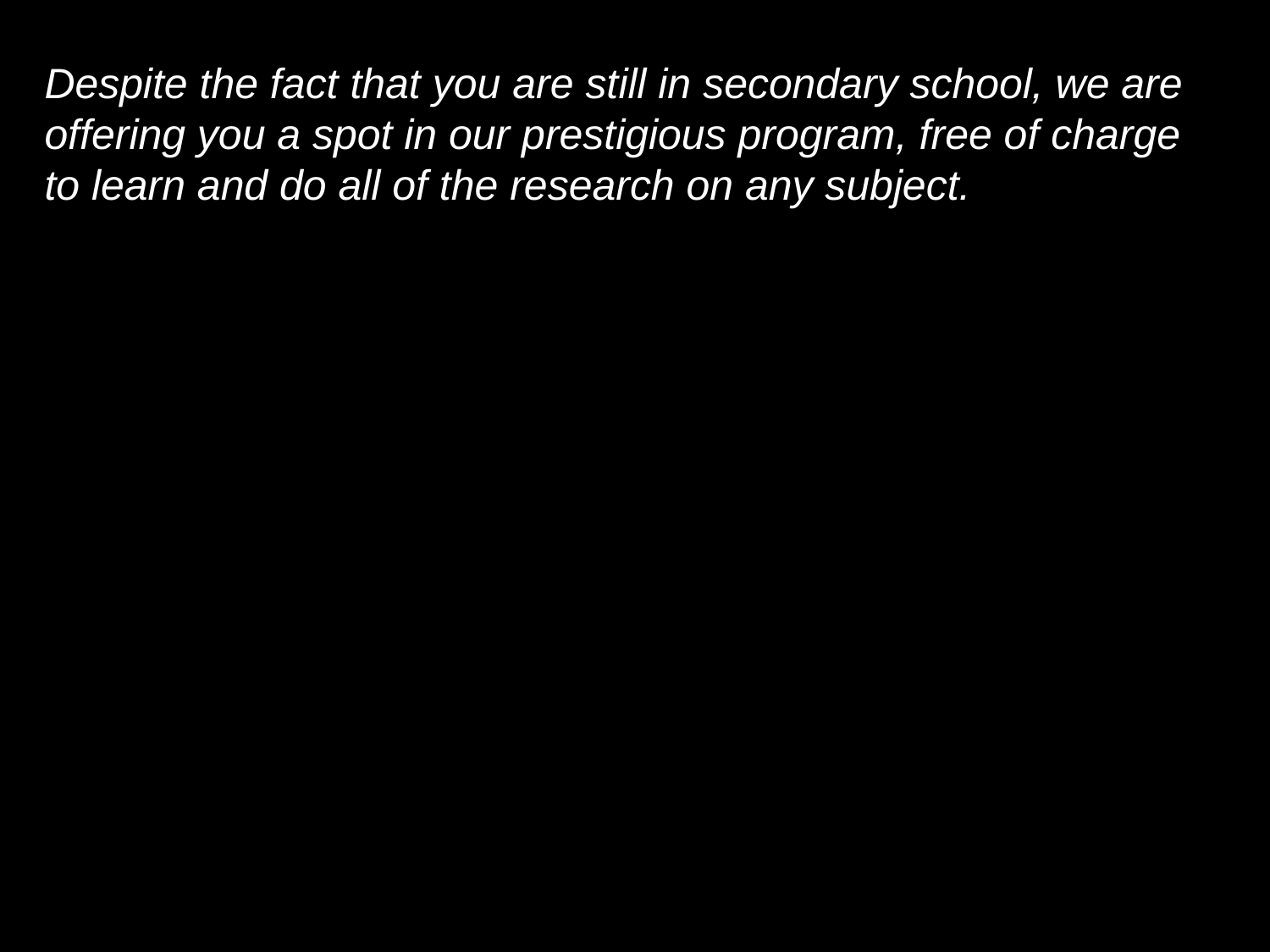

# Despite the fact that you are still in secondary school, we are offering you a spot in our prestigious program, free of charge to learn and do all of the research on any subject.